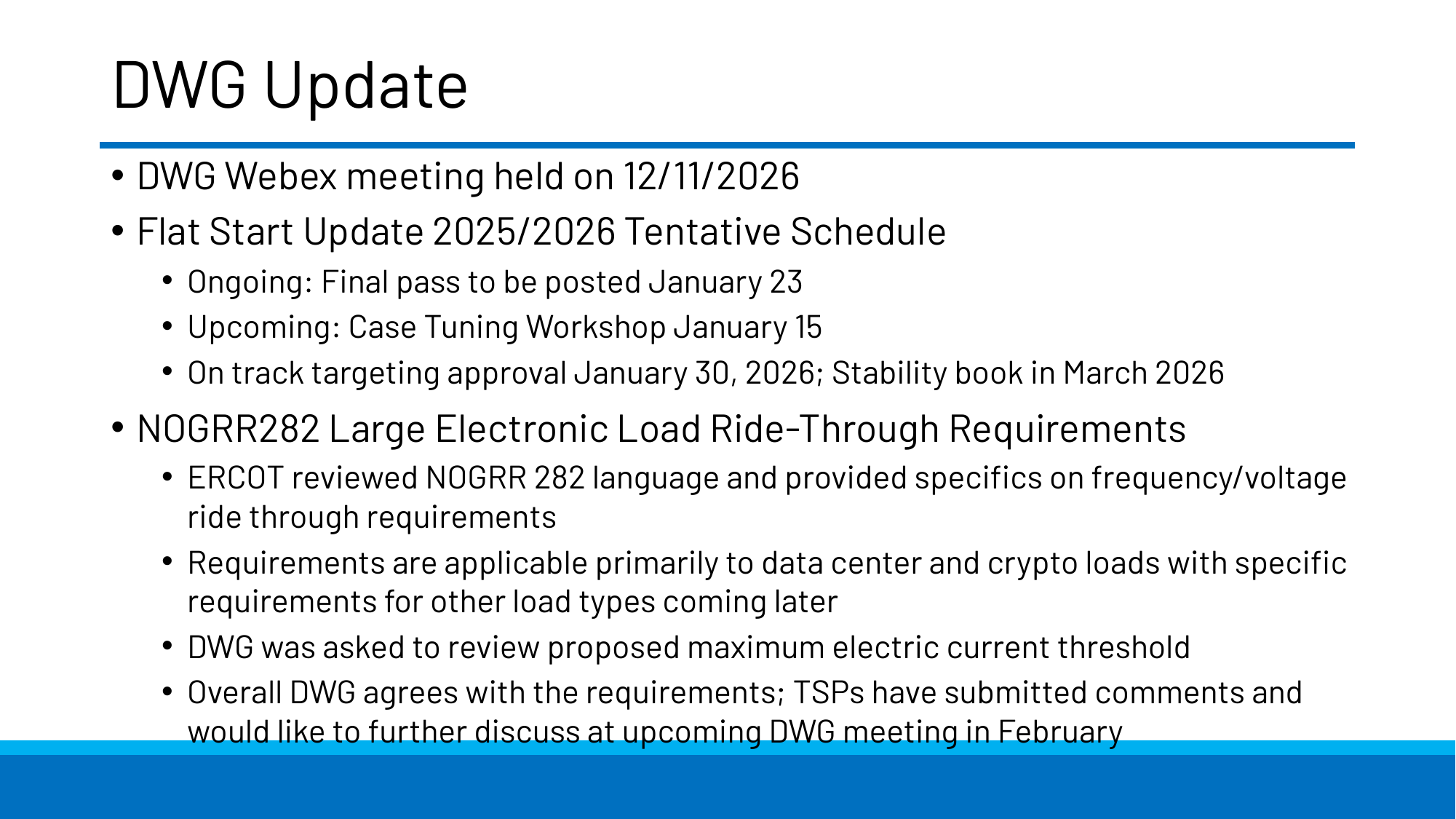

# DWG Update
DWG Webex meeting held on 12/11/2026
Flat Start Update 2025/2026 Tentative Schedule
Ongoing: Final pass to be posted January 23
Upcoming: Case Tuning Workshop January 15
On track targeting approval January 30, 2026; Stability book in March 2026
NOGRR282 Large Electronic Load Ride-Through Requirements
ERCOT reviewed NOGRR 282 language and provided specifics on frequency/voltage ride through requirements
Requirements are applicable primarily to data center and crypto loads with specific requirements for other load types coming later
DWG was asked to review proposed maximum electric current threshold
Overall DWG agrees with the requirements; TSPs have submitted comments and would like to further discuss at upcoming DWG meeting in February